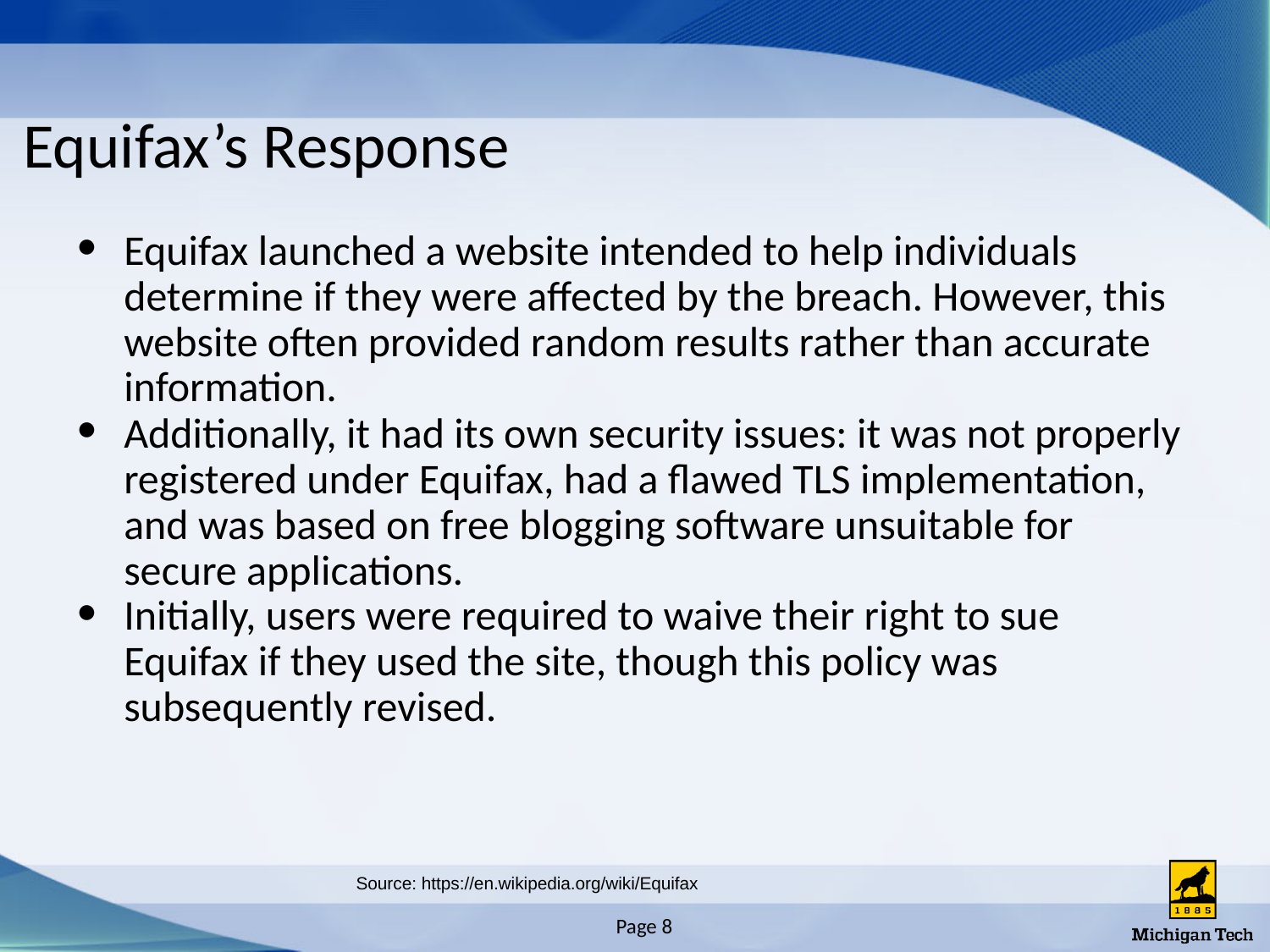

# Equifax’s Response
Equifax launched a website intended to help individuals determine if they were affected by the breach. However, this website often provided random results rather than accurate information.
Additionally, it had its own security issues: it was not properly registered under Equifax, had a flawed TLS implementation, and was based on free blogging software unsuitable for secure applications.
Initially, users were required to waive their right to sue Equifax if they used the site, though this policy was subsequently revised.
Source: https://en.wikipedia.org/wiki/Equifax